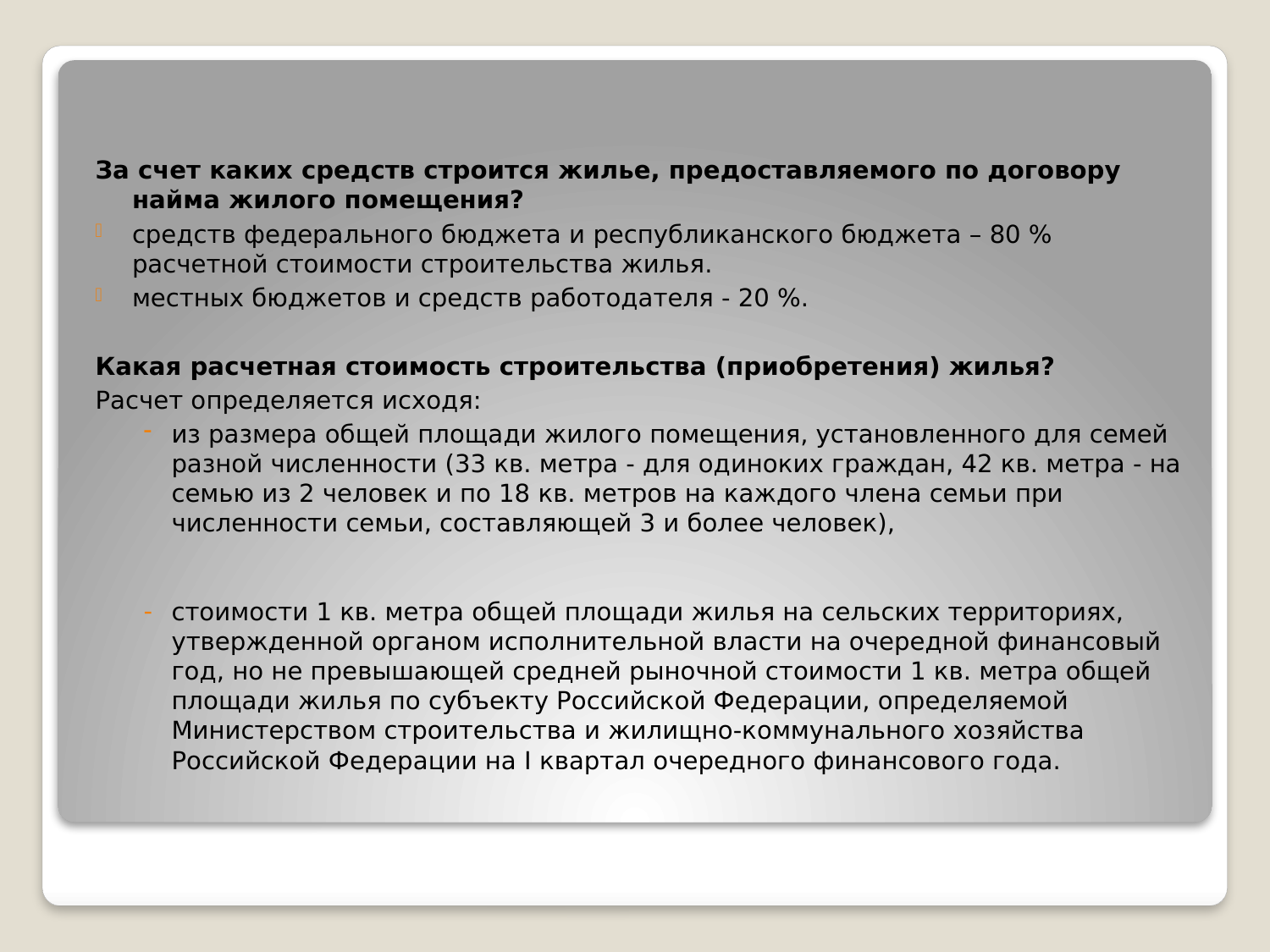

За счет каких средств строится жилье, предоставляемого по договору найма жилого помещения?
средств федерального бюджета и республиканского бюджета – 80 % расчетной стоимости строительства жилья.
местных бюджетов и средств работодателя - 20 %.

Какая расчетная стоимость строительства (приобретения) жилья?
Расчет определяется исходя:
из размера общей площади жилого помещения, установленного для семей разной численности (33 кв. метра - для одиноких граждан, 42 кв. метра - на семью из 2 человек и по 18 кв. метров на каждого члена семьи при численности семьи, составляющей 3 и более человек),

стоимости 1 кв. метра общей площади жилья на сельских территориях, утвержденной органом исполнительной власти на очередной финансовый год, но не превышающей средней рыночной стоимости 1 кв. метра общей площади жилья по субъекту Российской Федерации, определяемой Министерством строительства и жилищно-коммунального хозяйства Российской Федерации на I квартал очередного финансового года.